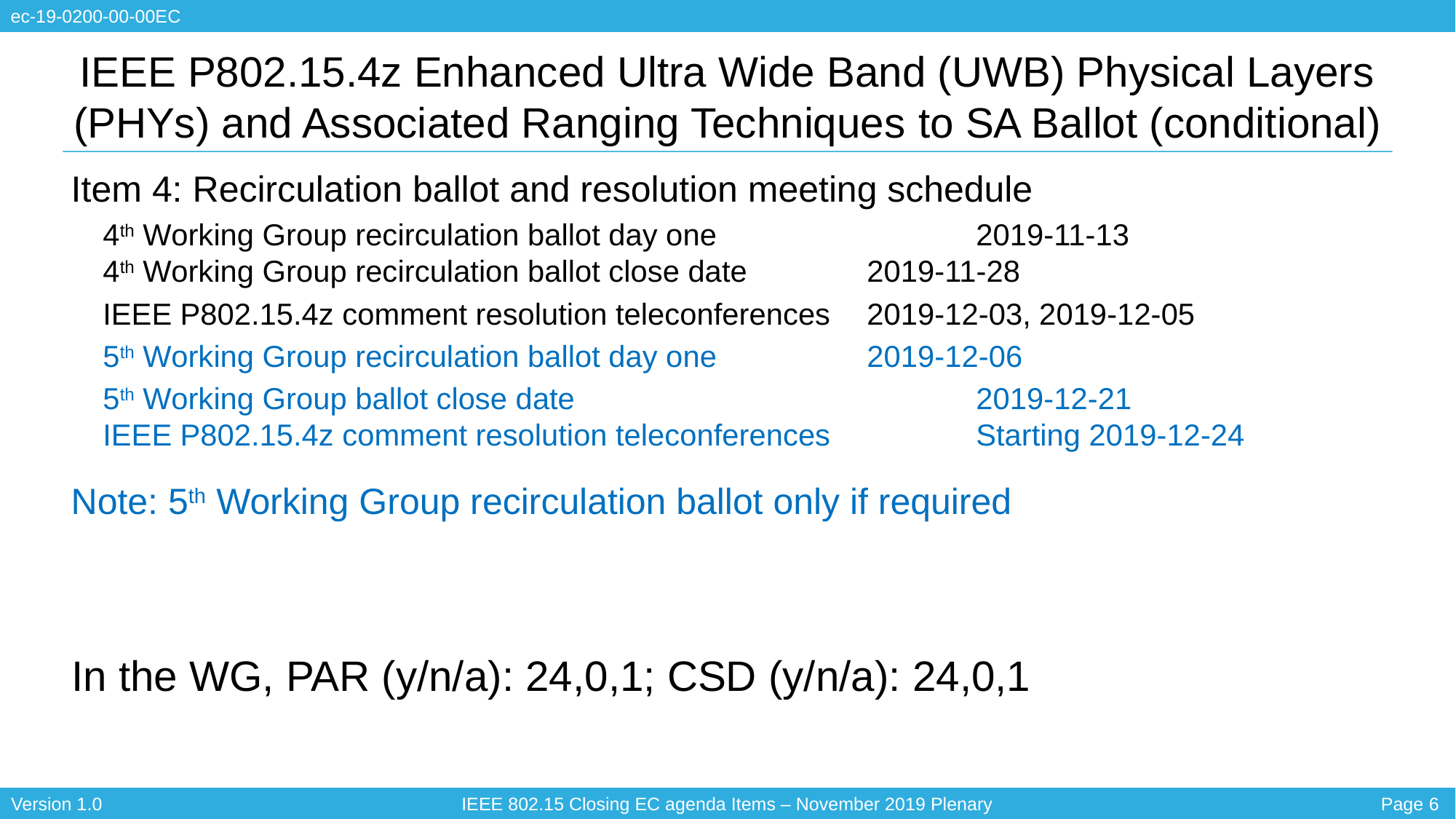

# IEEE P802.15.4z Enhanced Ultra Wide Band (UWB) Physical Layers (PHYs) and Associated Ranging Techniques to SA Ballot (conditional)
Item 4: Recirculation ballot and resolution meeting schedule
4th Working Group recirculation ballot day one      		2019-11-13
4th Working Group recirculation ballot close date		2019-11-28
IEEE P802.15.4z comment resolution teleconferences	2019-12-03, 2019-12-05
5th Working Group recirculation ballot day one		2019-12-06
5th Working Group ballot close date		     		2019-12-21
IEEE P802.15.4z comment resolution teleconferences     	Starting 2019-12-24
Note: 5th Working Group recirculation ballot only if required

In the WG, PAR (y/n/a): 24,0,1; CSD (y/n/a): 24,0,1